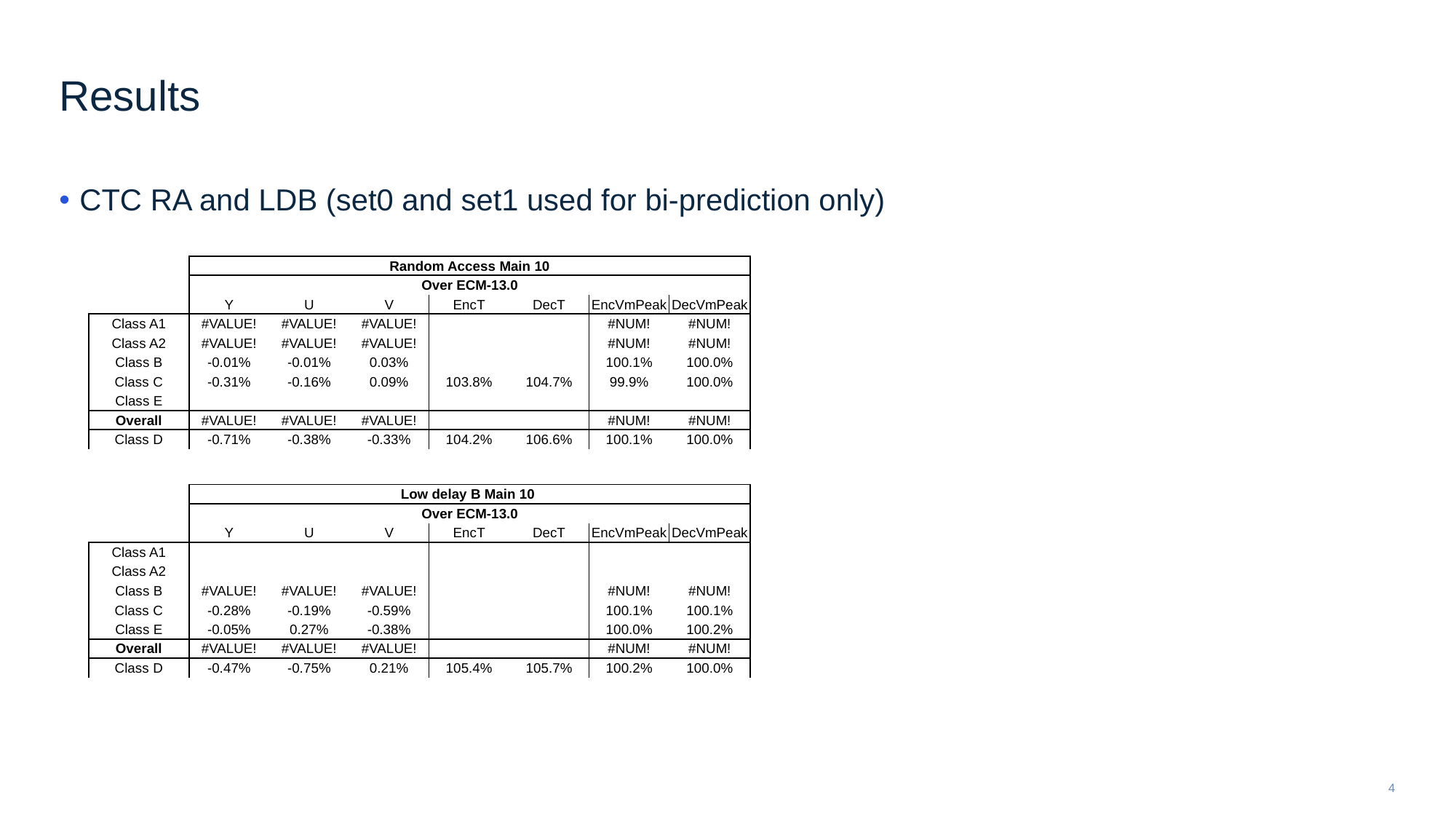

# Results
CTC RA and LDB (set0 and set1 used for bi-prediction only)

|  | Random Access Main 10 |  |  |  |  |  |  |
| --- | --- | --- | --- | --- | --- | --- | --- |
|  | Over ECM-13.0 |  |  |  |  |  |  |
|  | Y | U | V | EncT | DecT | EncVmPeak | DecVmPeak |
| Class A1 | #VALUE! | #VALUE! | #VALUE! |  |  | #NUM! | #NUM! |
| Class A2 | #VALUE! | #VALUE! | #VALUE! |  |  | #NUM! | #NUM! |
| Class B | -0.01% | -0.01% | 0.03% |  |  | 100.1% | 100.0% |
| Class C | -0.31% | -0.16% | 0.09% | 103.8% | 104.7% | 99.9% | 100.0% |
| Class E |  |  |  |  |  |  |  |
| Overall | #VALUE! | #VALUE! | #VALUE! |  |  | #NUM! | #NUM! |
| Class D | -0.71% | -0.38% | -0.33% | 104.2% | 106.6% | 100.1% | 100.0% |
|  | Low delay B Main 10 |  |  |  |  |  |  |
| --- | --- | --- | --- | --- | --- | --- | --- |
|  | Over ECM-13.0 |  |  |  |  |  |  |
|  | Y | U | V | EncT | DecT | EncVmPeak | DecVmPeak |
| Class A1 |  |  |  |  |  |  |  |
| Class A2 |  |  |  |  |  |  |  |
| Class B | #VALUE! | #VALUE! | #VALUE! |  |  | #NUM! | #NUM! |
| Class C | -0.28% | -0.19% | -0.59% |  |  | 100.1% | 100.1% |
| Class E | -0.05% | 0.27% | -0.38% |  |  | 100.0% | 100.2% |
| Overall | #VALUE! | #VALUE! | #VALUE! |  |  | #NUM! | #NUM! |
| Class D | -0.47% | -0.75% | 0.21% | 105.4% | 105.7% | 100.2% | 100.0% |